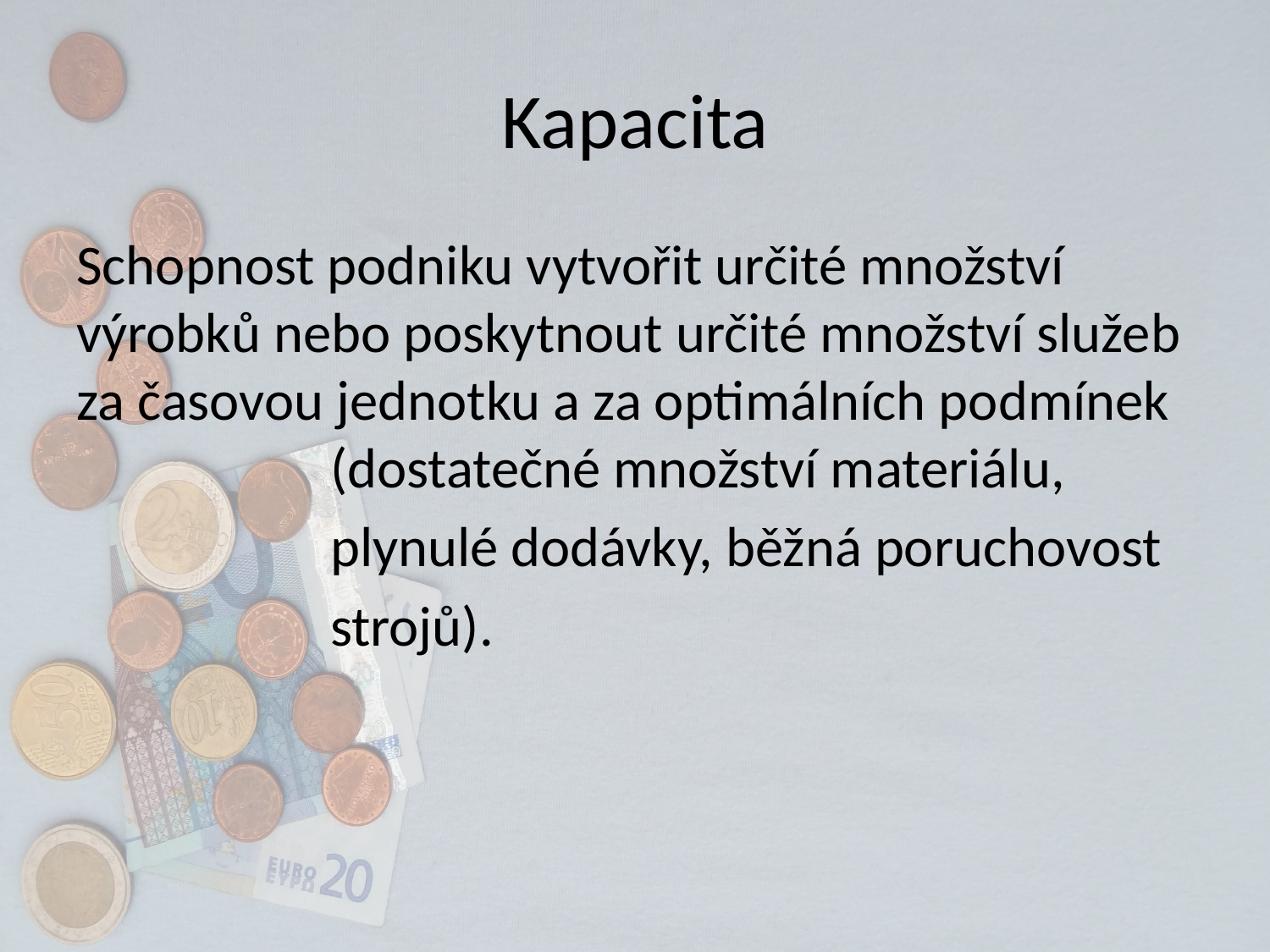

# Kapacita
Schopnost podniku vytvořit určité množství výrobků nebo poskytnout určité množství služeb za časovou jednotku a za optimálních podmínek 		(dostatečné množství materiálu,
		plynulé dodávky, běžná poruchovost
		strojů).